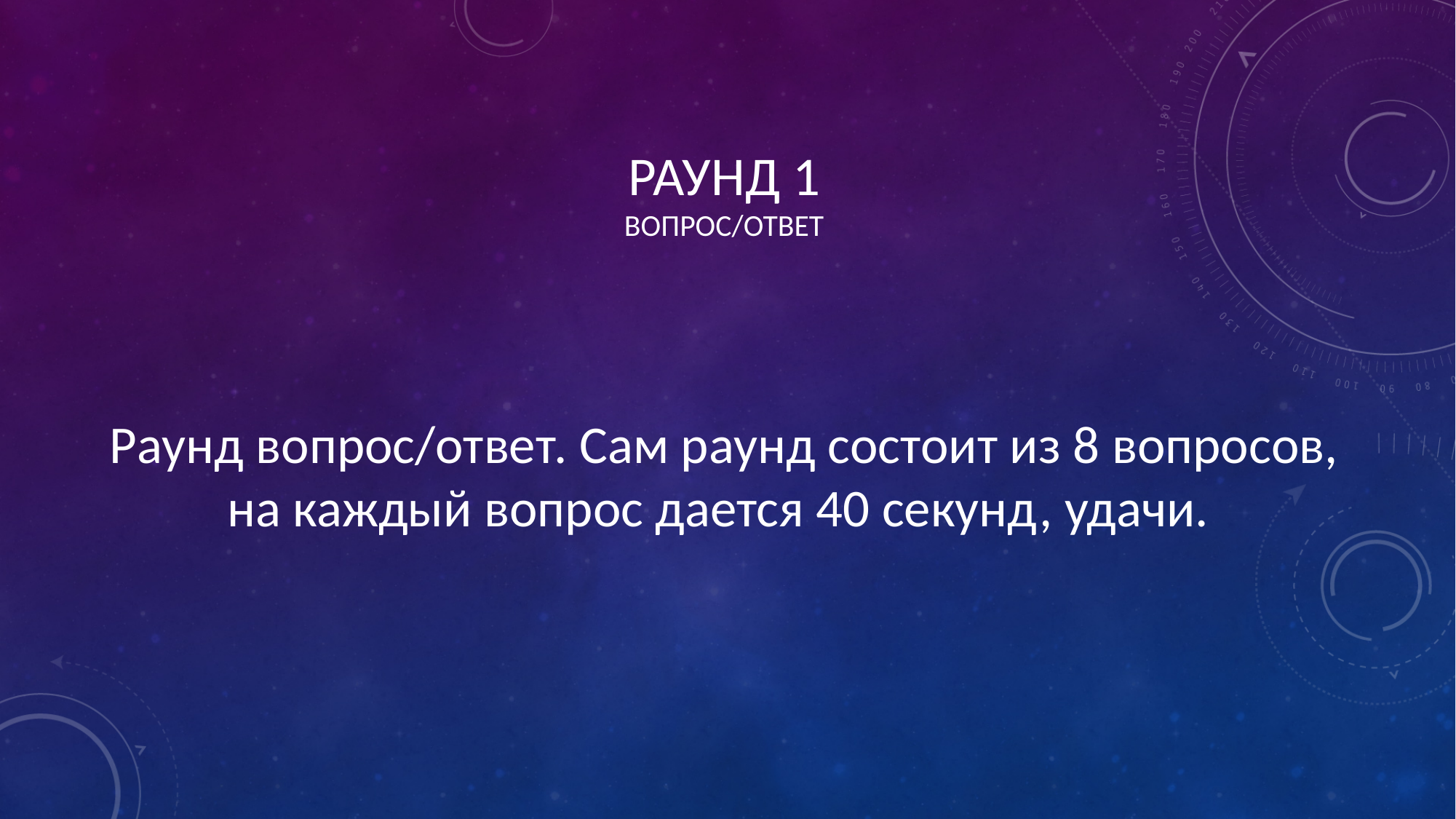

# Раунд 1 вопрос/ответ
Раунд вопрос/ответ. Сам раунд состоит из 8 вопросов, на каждый вопрос дается 40 секунд, удачи.